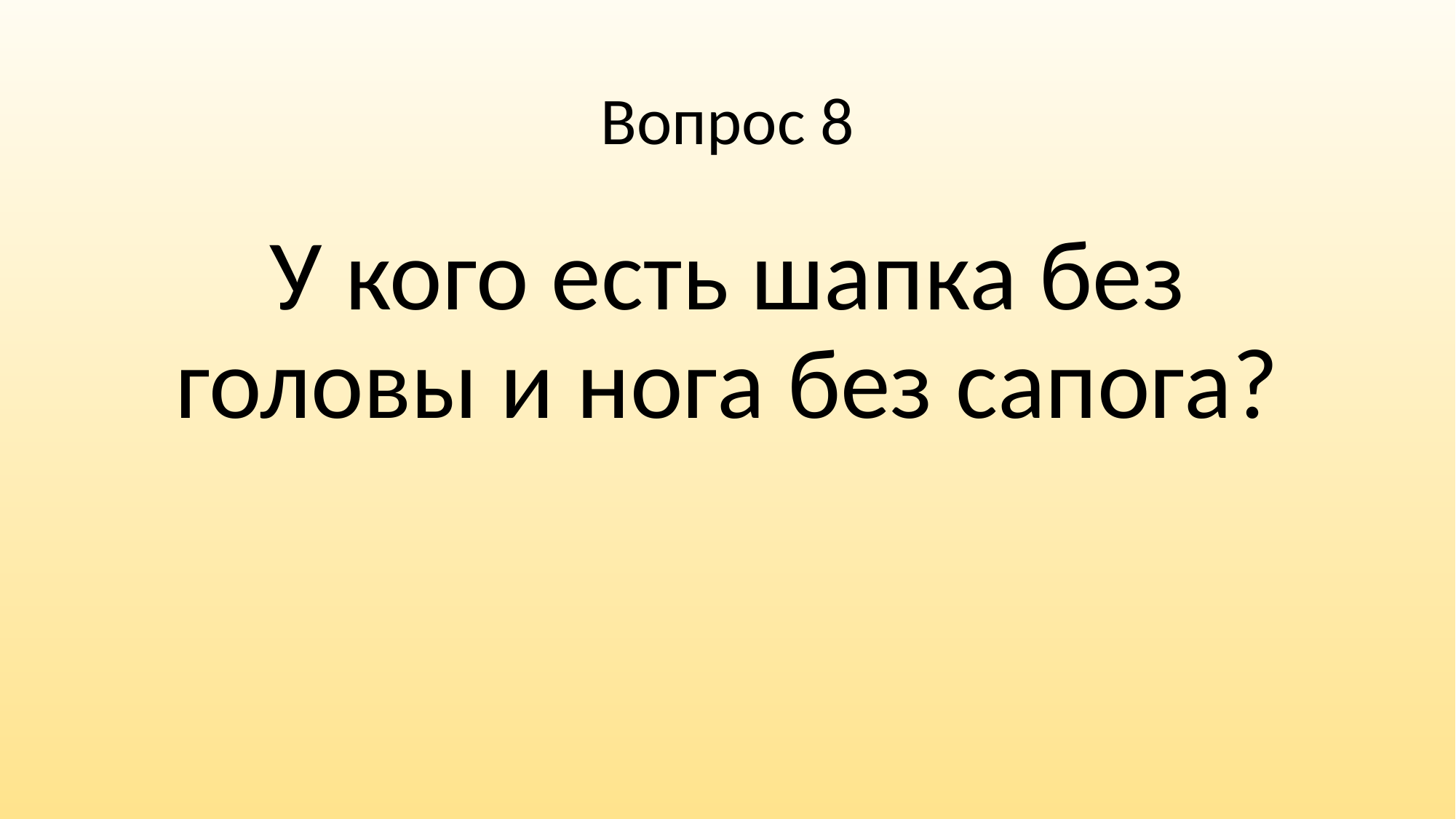

# Вопрос 8
У кого есть шапка без головы и нога без сапога?